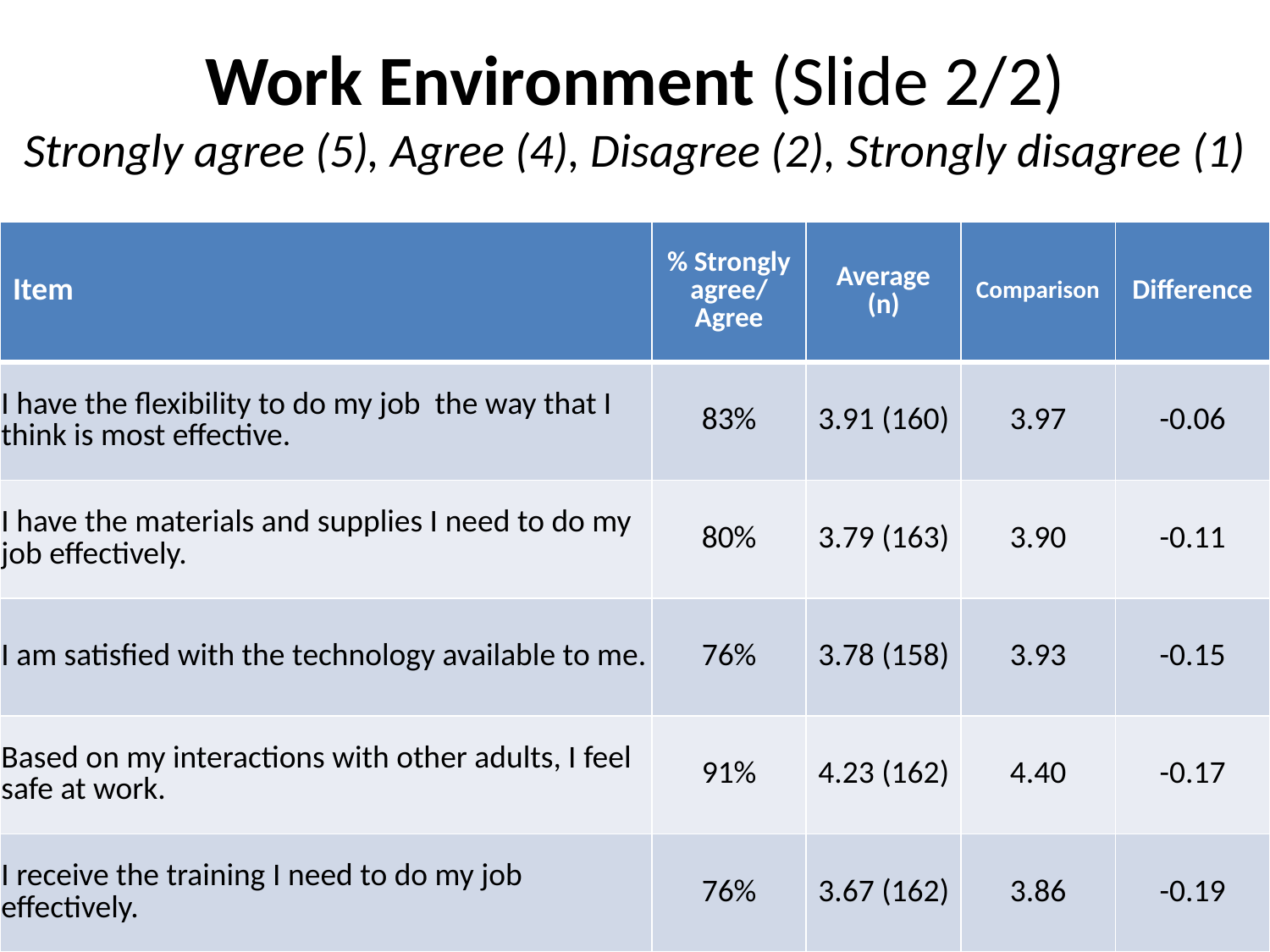

# Work Environment (Slide 2/2) Strongly agree (5), Agree (4), Disagree (2), Strongly disagree (1)
| Item | % Strongly agree/ Agree | Average (n) | Comparison | Difference |
| --- | --- | --- | --- | --- |
| I have the flexibility to do my job the way that I think is most effective. | 83% | 3.91 (160) | 3.97 | -0.06 |
| I have the materials and supplies I need to do my job effectively. | 80% | 3.79 (163) | 3.90 | -0.11 |
| I am satisfied with the technology available to me. | 76% | 3.78 (158) | 3.93 | -0.15 |
| Based on my interactions with other adults, I feel safe at work. | 91% | 4.23 (162) | 4.40 | -0.17 |
| I receive the training I need to do my job effectively. | 76% | 3.67 (162) | 3.86 | -0.19 |